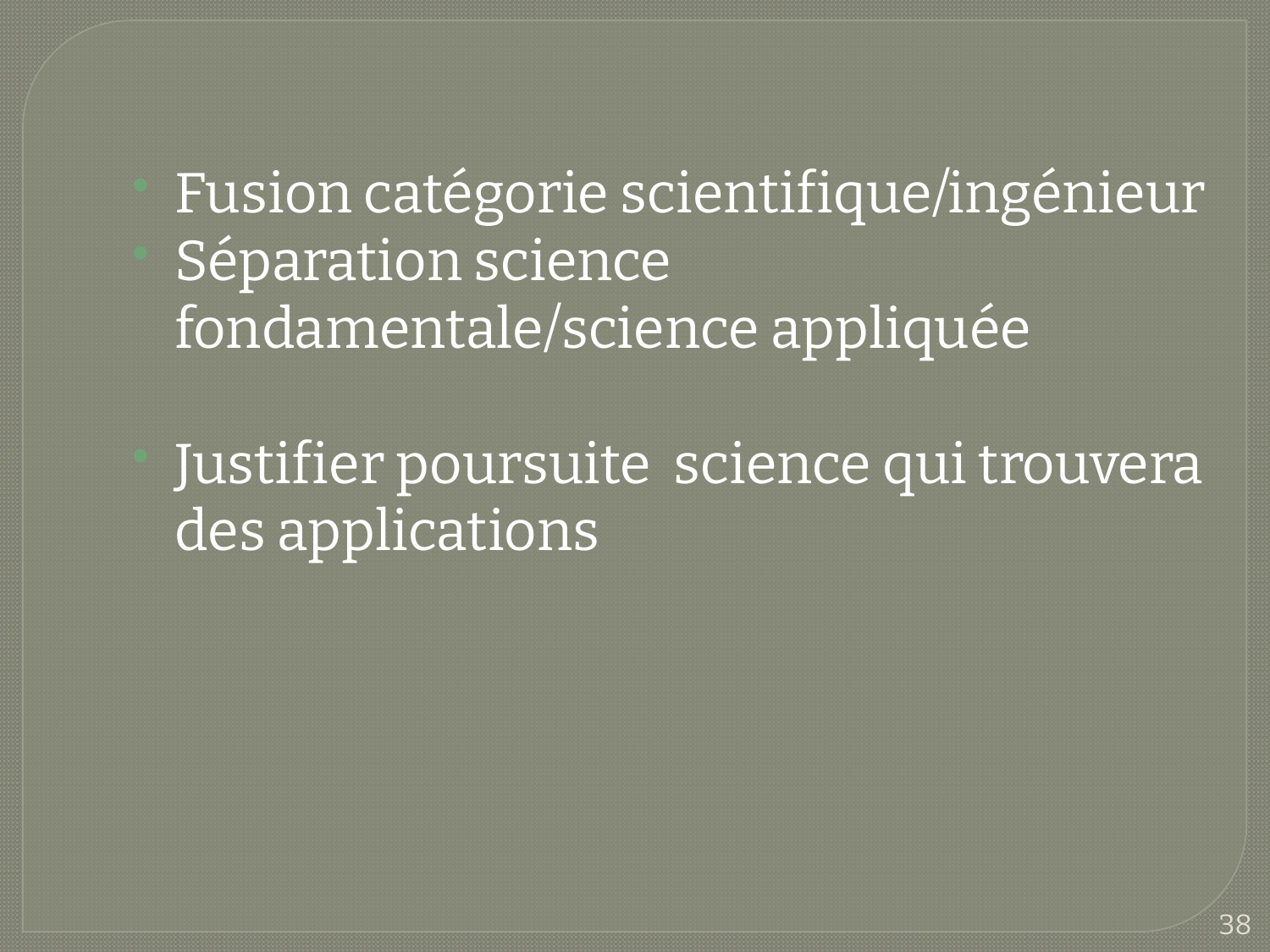

Fusion catégorie scientifique/ingénieur
Séparation science fondamentale/science appliquée

Justifier poursuite  science qui trouvera des applications
38